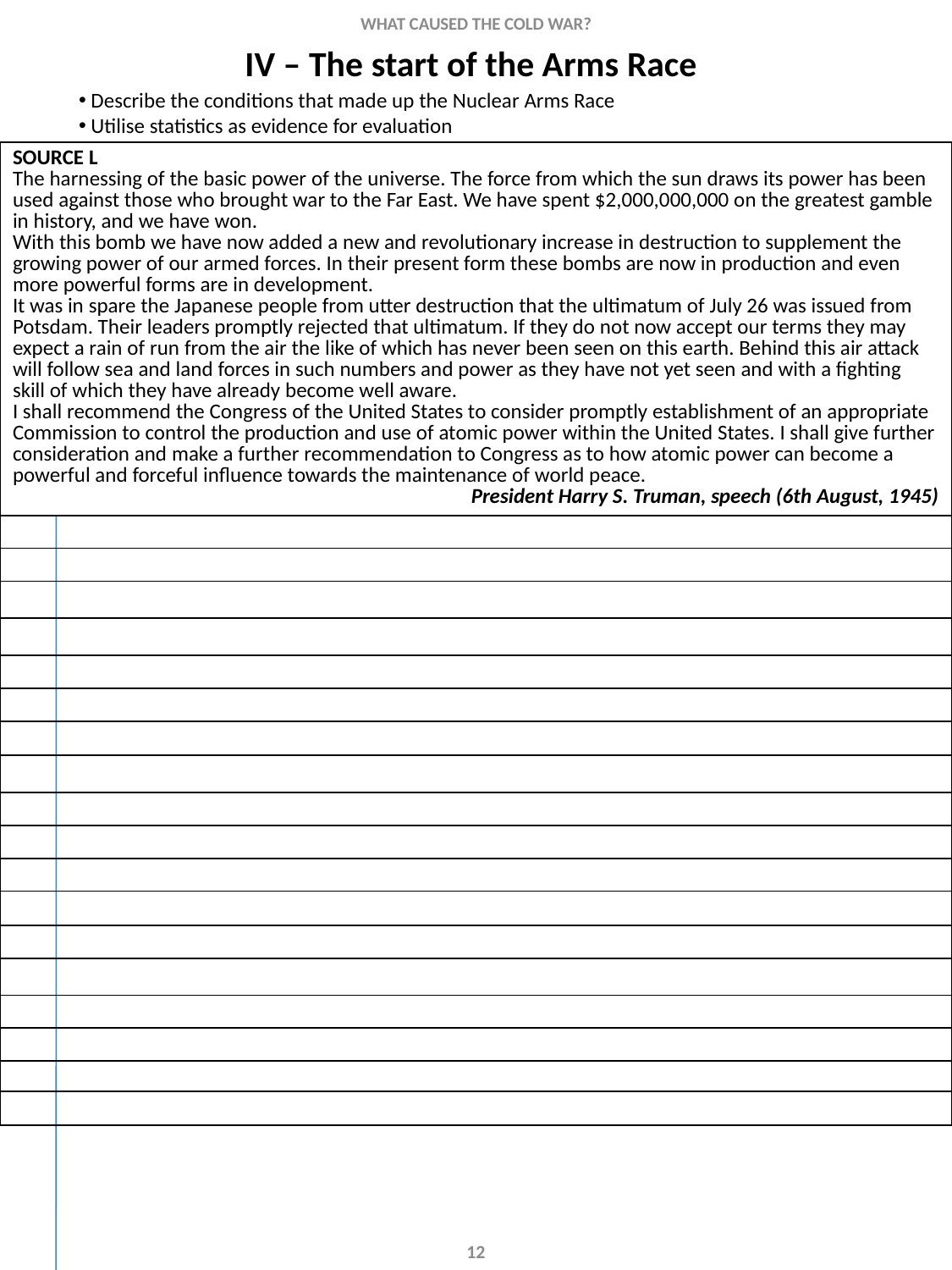

WHAT CAUSED THE COLD WAR?
IV – The start of the Arms Race
 Describe the conditions that made up the Nuclear Arms Race
 Utilise statistics as evidence for evaluation
| SOURCE L The harnessing of the basic power of the universe. The force from which the sun draws its power has been used against those who brought war to the Far East. We have spent $2,000,000,000 on the greatest gamble in history, and we have won. With this bomb we have now added a new and revolutionary increase in destruction to supplement the growing power of our armed forces. In their present form these bombs are now in production and even more powerful forms are in development. It was in spare the Japanese people from utter destruction that the ultimatum of July 26 was issued from Potsdam. Their leaders promptly rejected that ultimatum. If they do not now accept our terms they may expect a rain of run from the air the like of which has never been seen on this earth. Behind this air attack will follow sea and land forces in such numbers and power as they have not yet seen and with a fighting skill of which they have already become well aware. I shall recommend the Congress of the United States to consider promptly establishment of an appropriate Commission to control the production and use of atomic power within the United States. I shall give further consideration and make a further recommendation to Congress as to how atomic power can become a powerful and forceful influence towards the maintenance of world peace. President Harry S. Truman, speech (6th August, 1945) |
| --- |
|  |
|  |
|  |
|  |
|  |
|  |
|  |
|  |
|  |
|  |
|  |
|  |
|  |
|  |
|  |
|  |
|  |
|  |
12